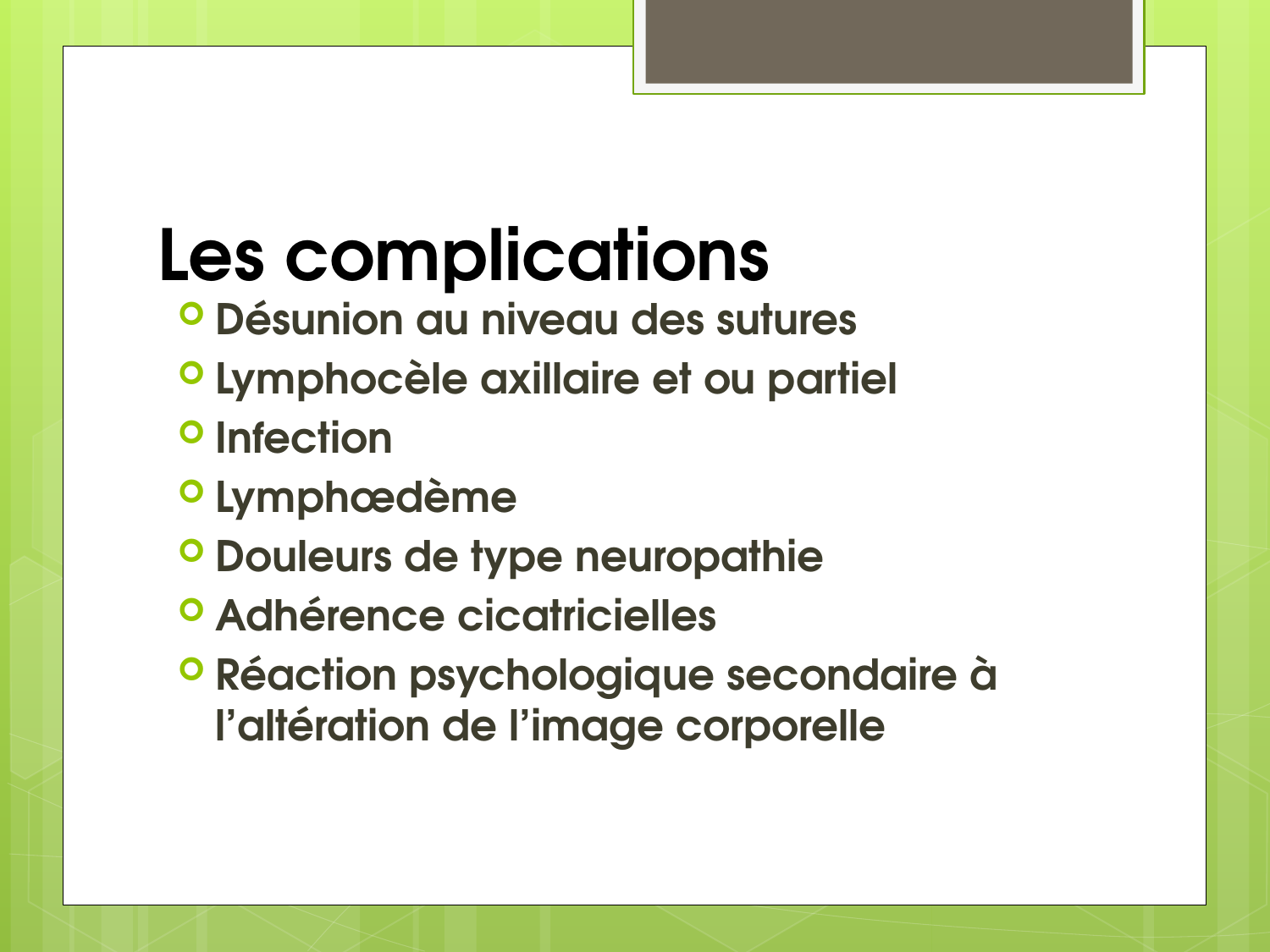

# Les complications
Désunion au niveau des sutures
Lymphocèle axillaire et ou partiel
Infection
Lymphœdème
Douleurs de type neuropathie
Adhérence cicatricielles
Réaction psychologique secondaire à l’altération de l’image corporelle